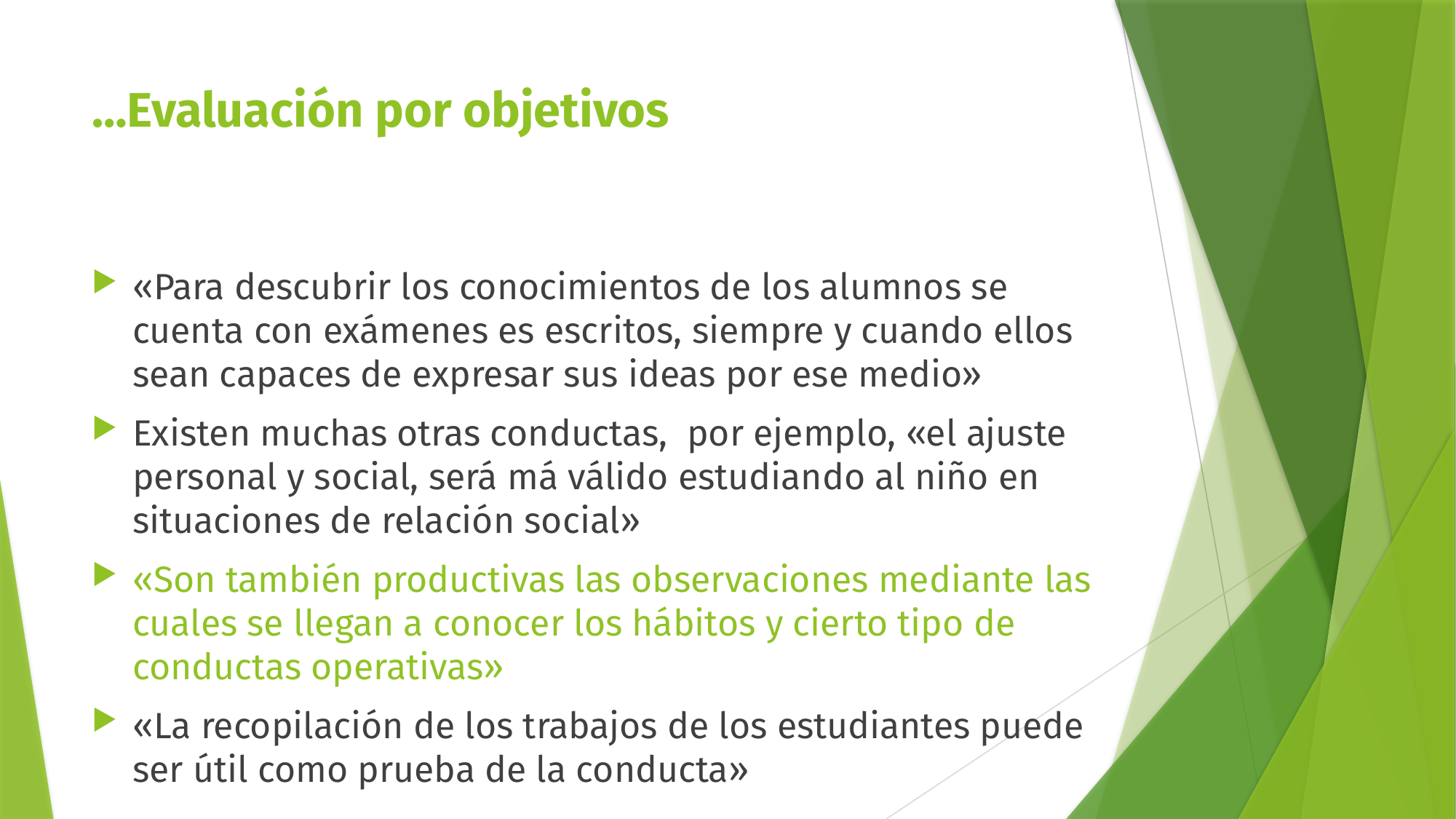

# …Evaluación por objetivos
«Para descubrir los conocimientos de los alumnos se cuenta con exámenes es escritos, siempre y cuando ellos sean capaces de expresar sus ideas por ese medio»
Existen muchas otras conductas,  por ejemplo, «el ajuste personal y social, será má válido estudiando al niño en situaciones de relación social»
«Son también productivas las observaciones mediante las cuales se llegan a conocer los hábitos y cierto tipo de conductas operativas»
«La recopilación de los trabajos de los estudiantes puede ser útil como prueba de la conducta»